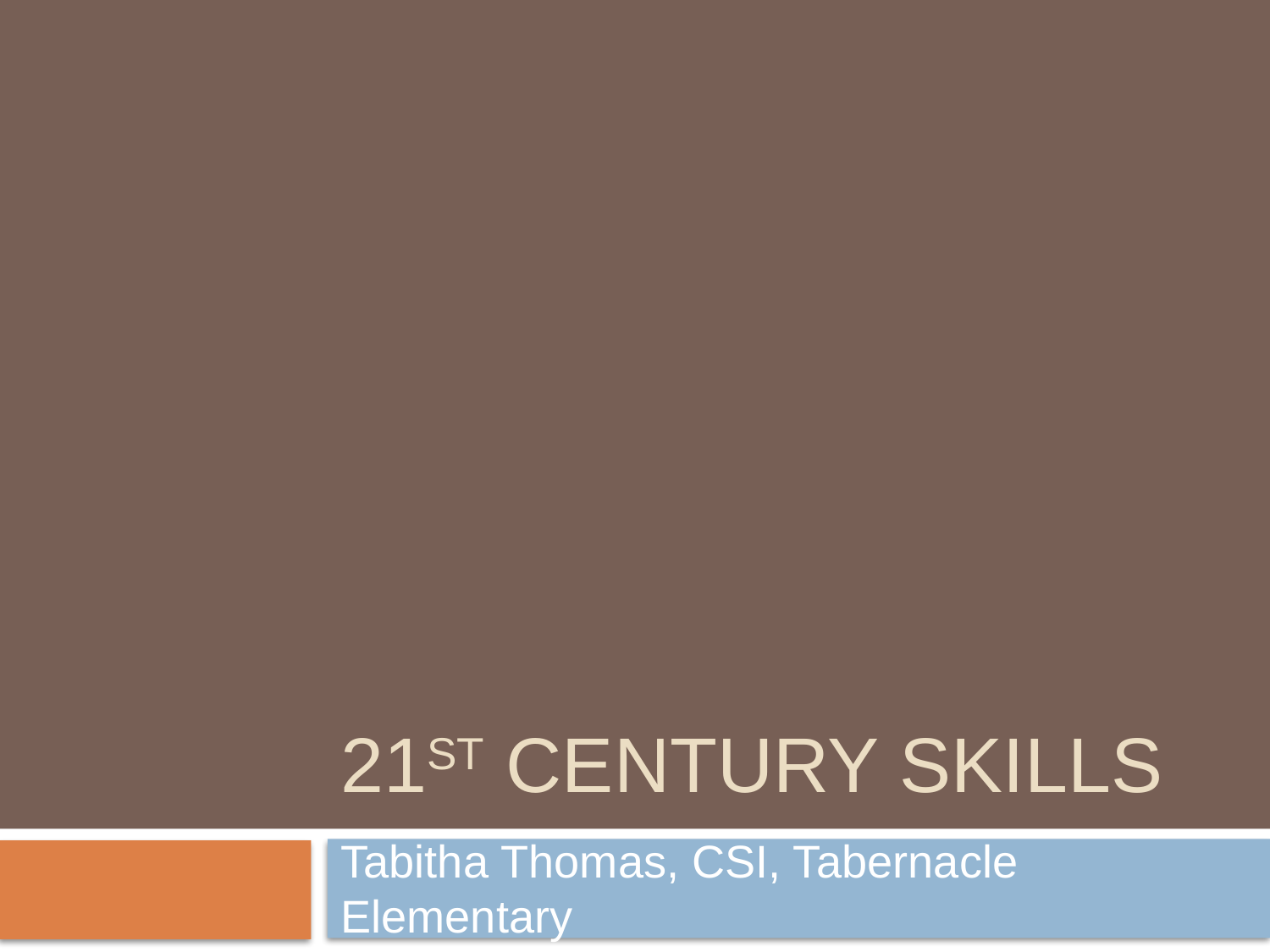

# 21st Century Skills
Tabitha Thomas, CSI, Tabernacle Elementary